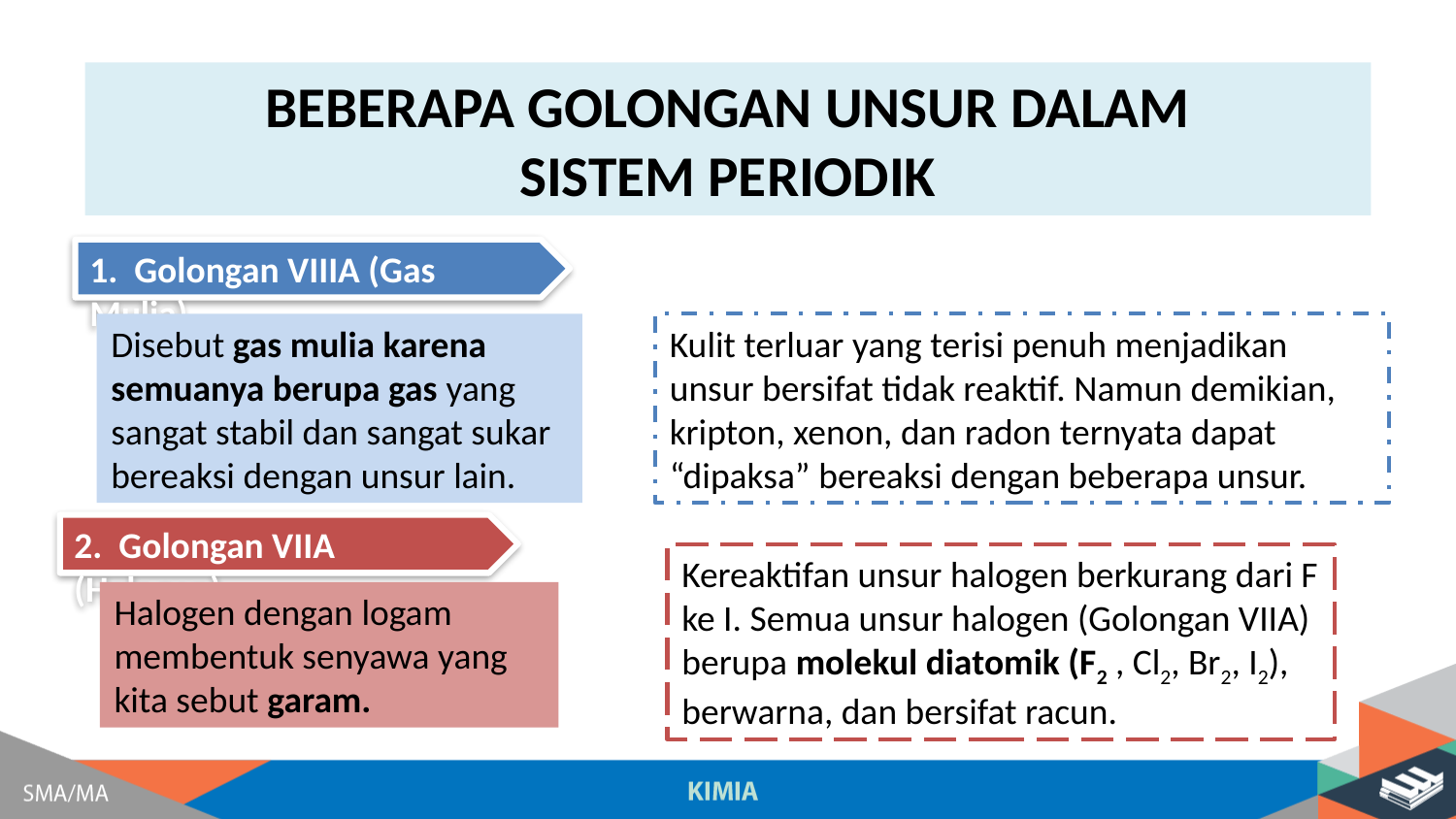

# BEBERAPA GOLONGAN UNSUR DALAM SISTEM PERIODIK
1.  Golongan VIIIA (Gas Mulia)
Disebut gas mulia karena semuanya berupa gas yang sangat stabil dan sangat sukar bereaksi dengan unsur lain.
Kulit terluar yang terisi penuh menjadikan unsur bersifat tidak reaktif. Namun demikian, kripton, xenon, dan radon ternyata dapat “dipaksa” bereaksi dengan beberapa unsur.
2.  Golongan VIIA (Halogen)
Kereaktifan unsur halogen berkurang dari F ke I. Semua unsur halogen (Golongan VIIA) berupa molekul diatomik (F2 , Cl2, Br2, I2), berwarna, dan bersifat racun.
Halogen dengan logam membentuk senyawa yang kita sebut garam.